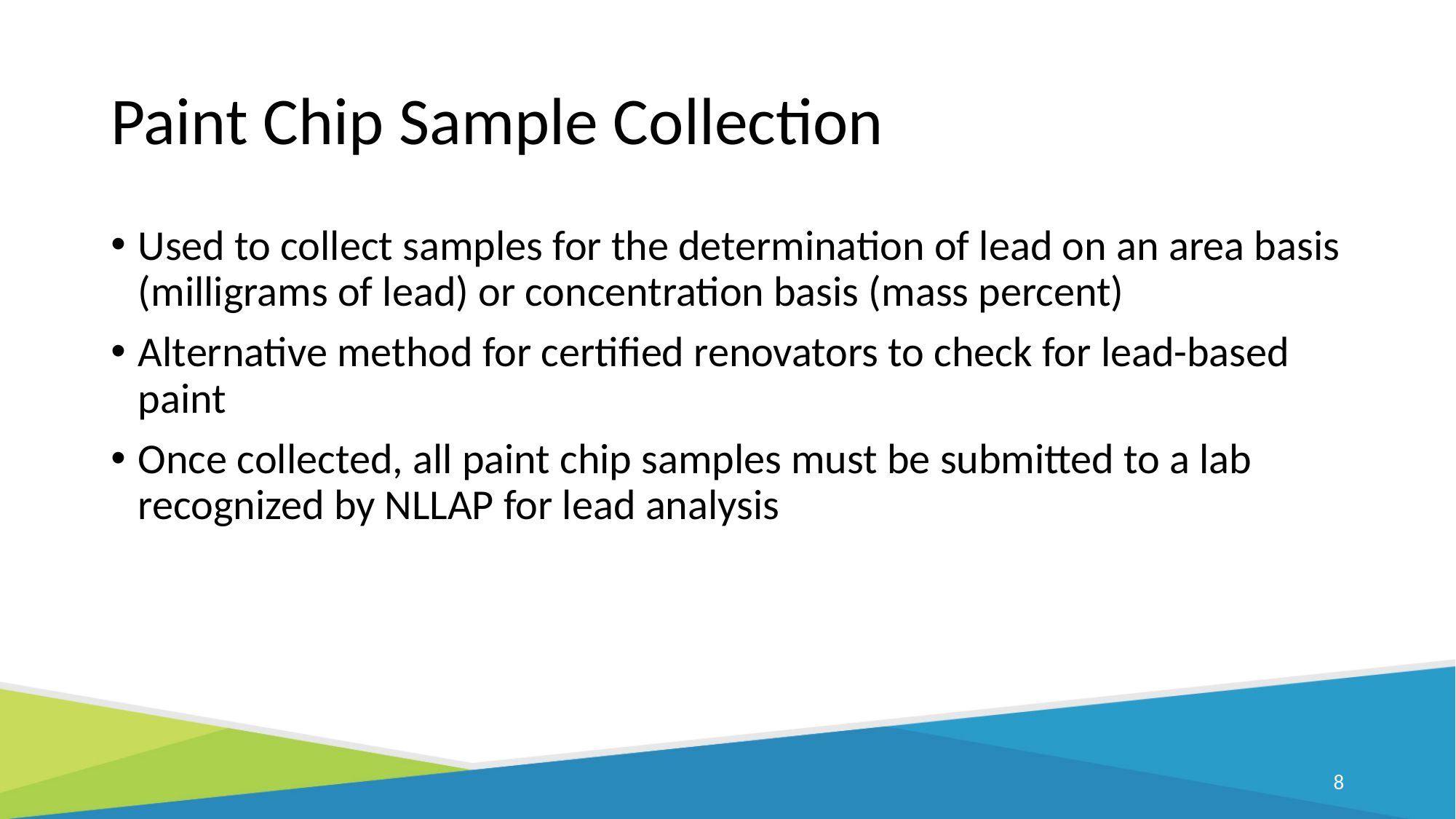

# Paint Chip Sample Collection
Used to collect samples for the determination of lead on an area basis (milligrams of lead) or concentration basis (mass percent)
Alternative method for certified renovators to check for lead-based paint
Once collected, all paint chip samples must be submitted to a lab recognized by NLLAP for lead analysis

8